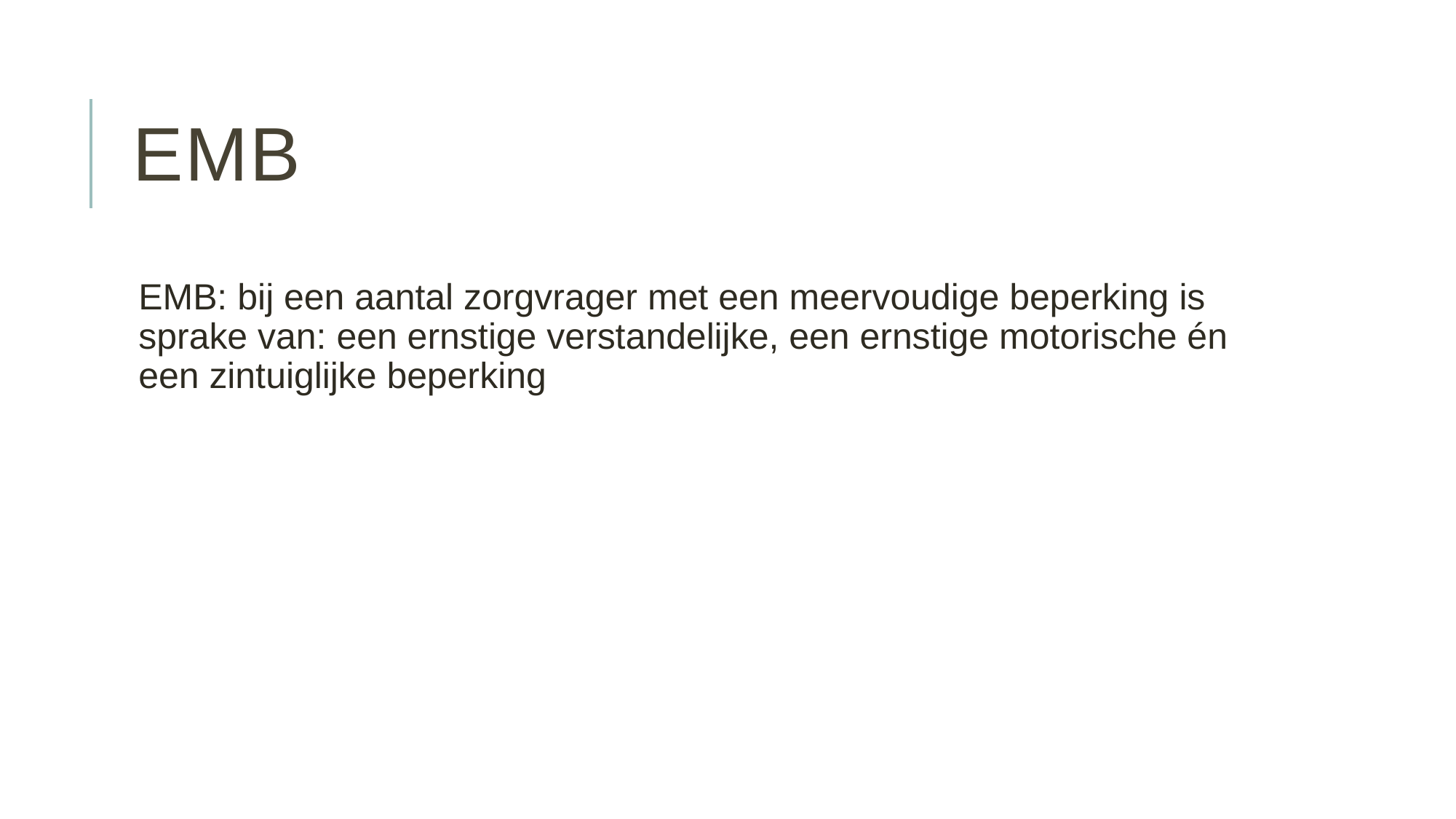

# EMB
EMB: bij een aantal zorgvrager met een meervoudige beperking is sprake van: een ernstige verstandelijke, een ernstige motorische én een zintuiglijke beperking